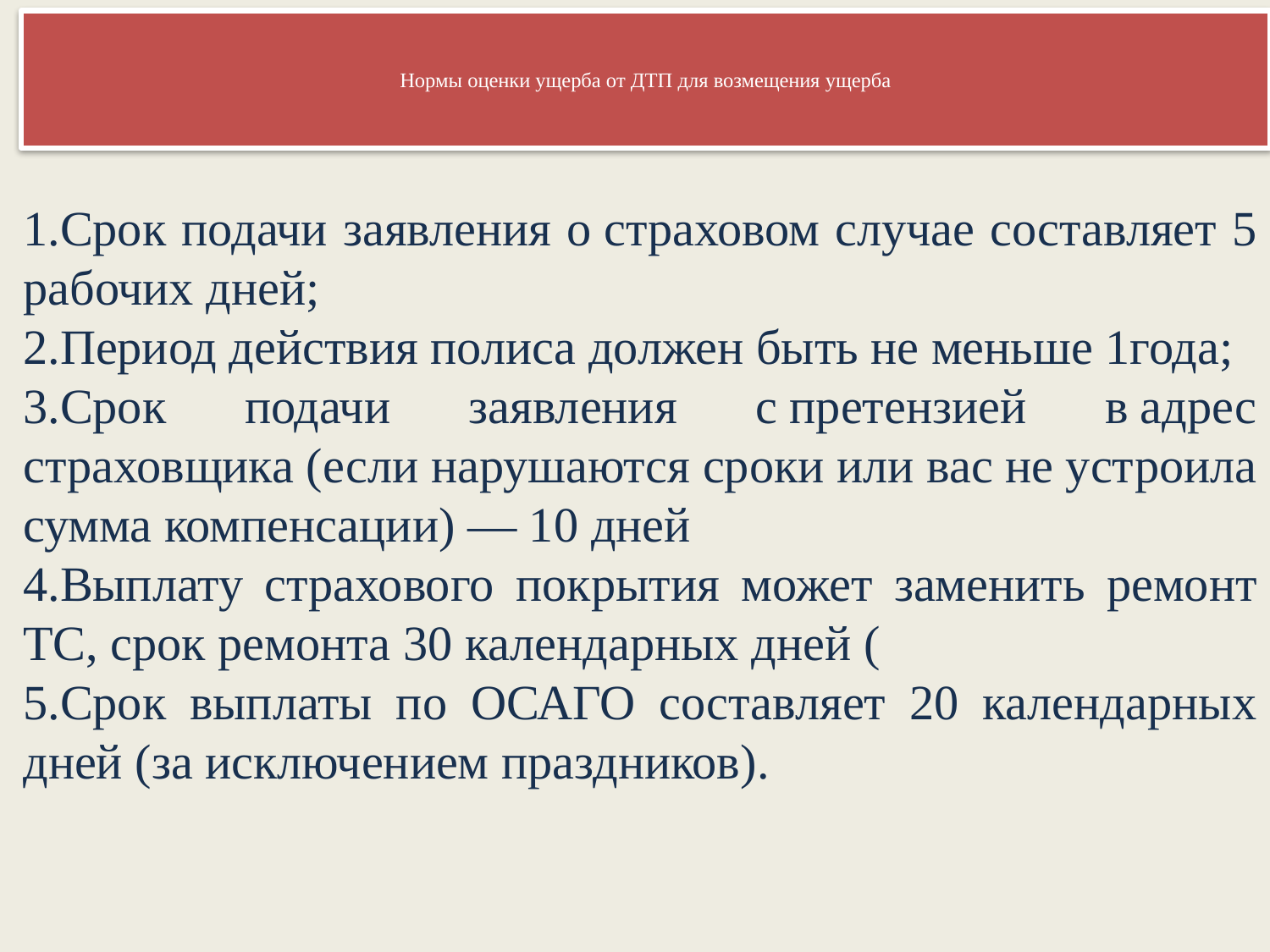

# Нормы оценки ущерба от ДТП для возмещения ущерба
1.Срок подачи заявления о страховом случае составляет 5 рабочих дней;
2.Период действия полиса должен быть не меньше 1года;
3.Срок подачи заявления с претензией в адрес страховщика (если нарушаются сроки или вас не устроила сумма компенсации) — 10 дней
4.Выплату страхового покрытия может заменить ремонт ТС, срок ремонта 30 календарных дней (
5.Срок выплаты по ОСАГО составляет 20 календарных дней (за исключением праздников).